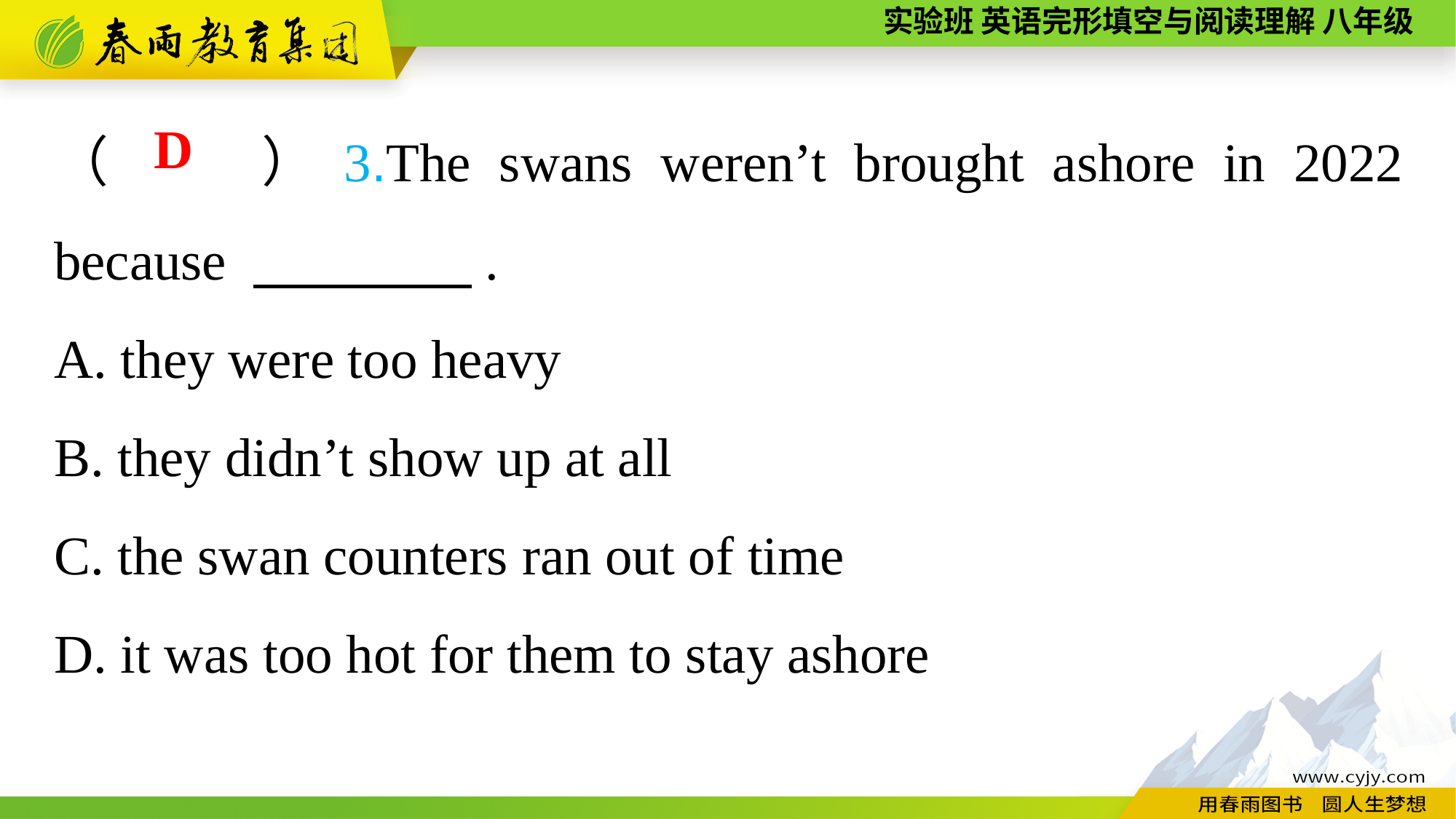

（　　）3.The swans weren’t brought ashore in 2022 because 　　　　.
A. they were too heavy
B. they didn’t show up at all
C. the swan counters ran out of time
D. it was too hot for them to stay ashore
D